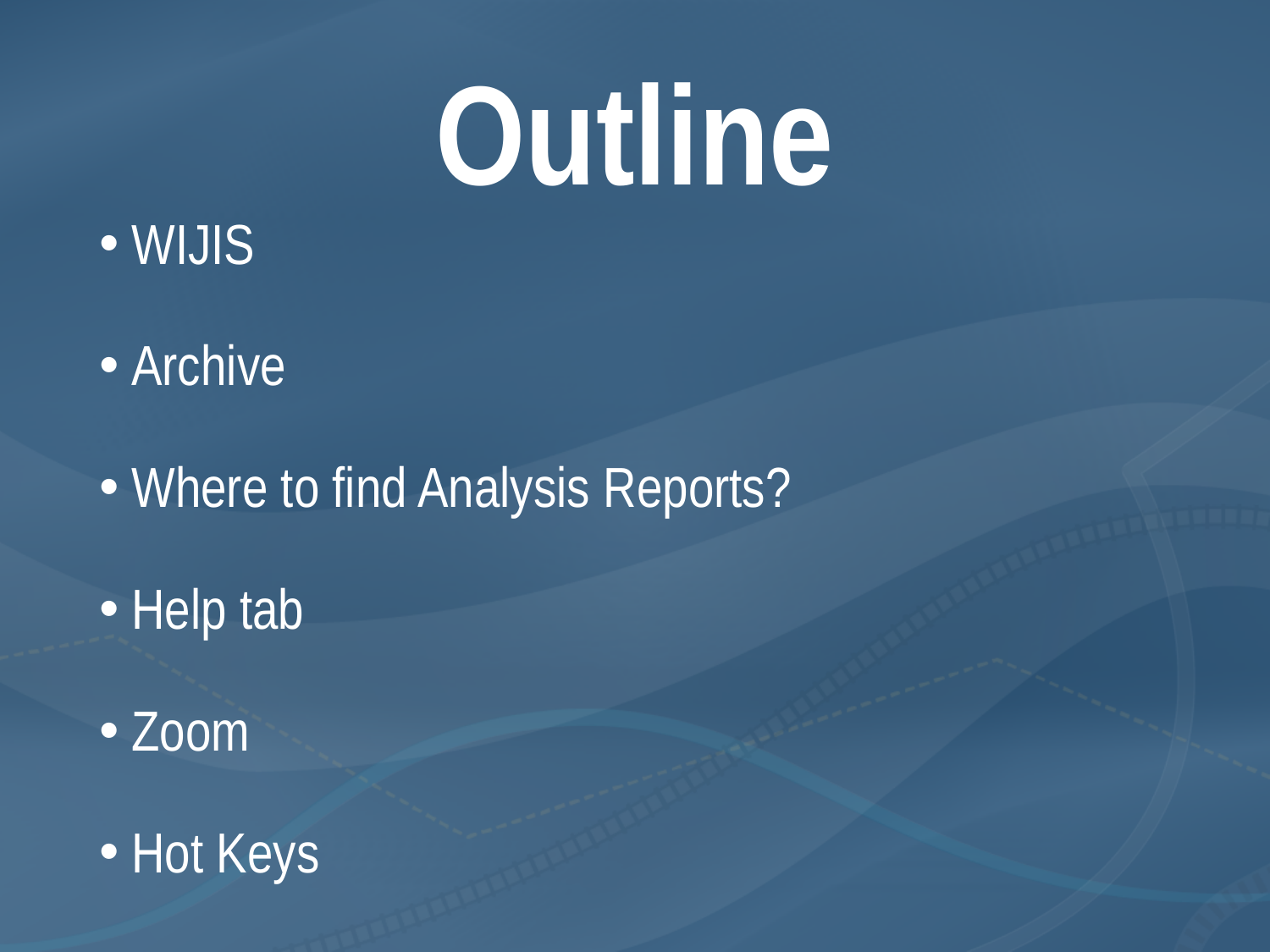

# Outline
WIJIS

Archive

Where to find Analysis Reports?

Help tab

Zoom

Hot Keys